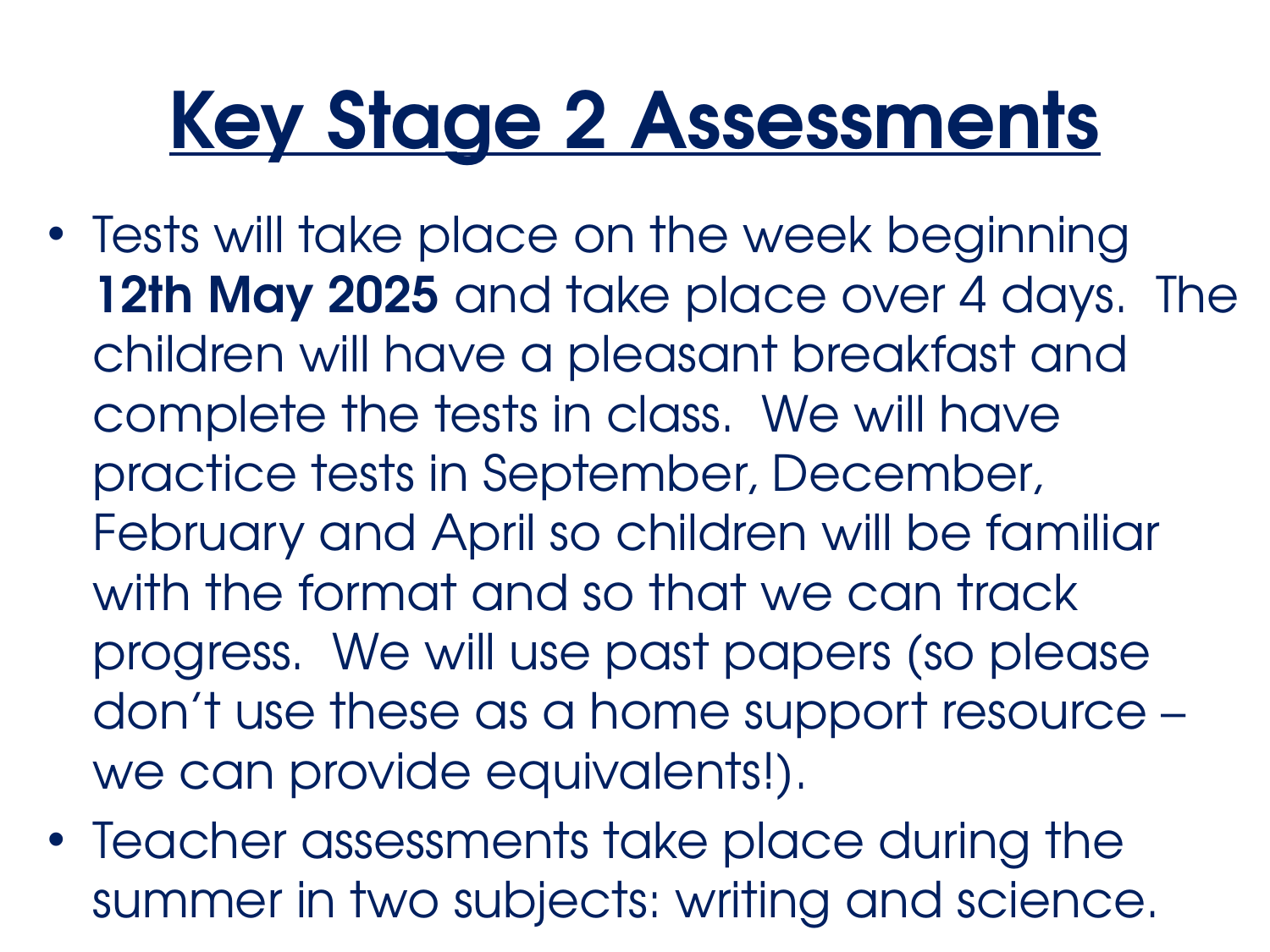

# Key Stage 2 Assessments
Tests will take place on the week beginning 12th May 2025 and take place over 4 days.  The children will have a pleasant breakfast and complete the tests in class.  We will have practice tests in September, December, February and April so children will be familiar with the format and so that we can track progress.  We will use past papers (so please don’t use these as a home support resource – we can provide equivalents!).
Teacher assessments take place during the summer in two subjects: writing and science.